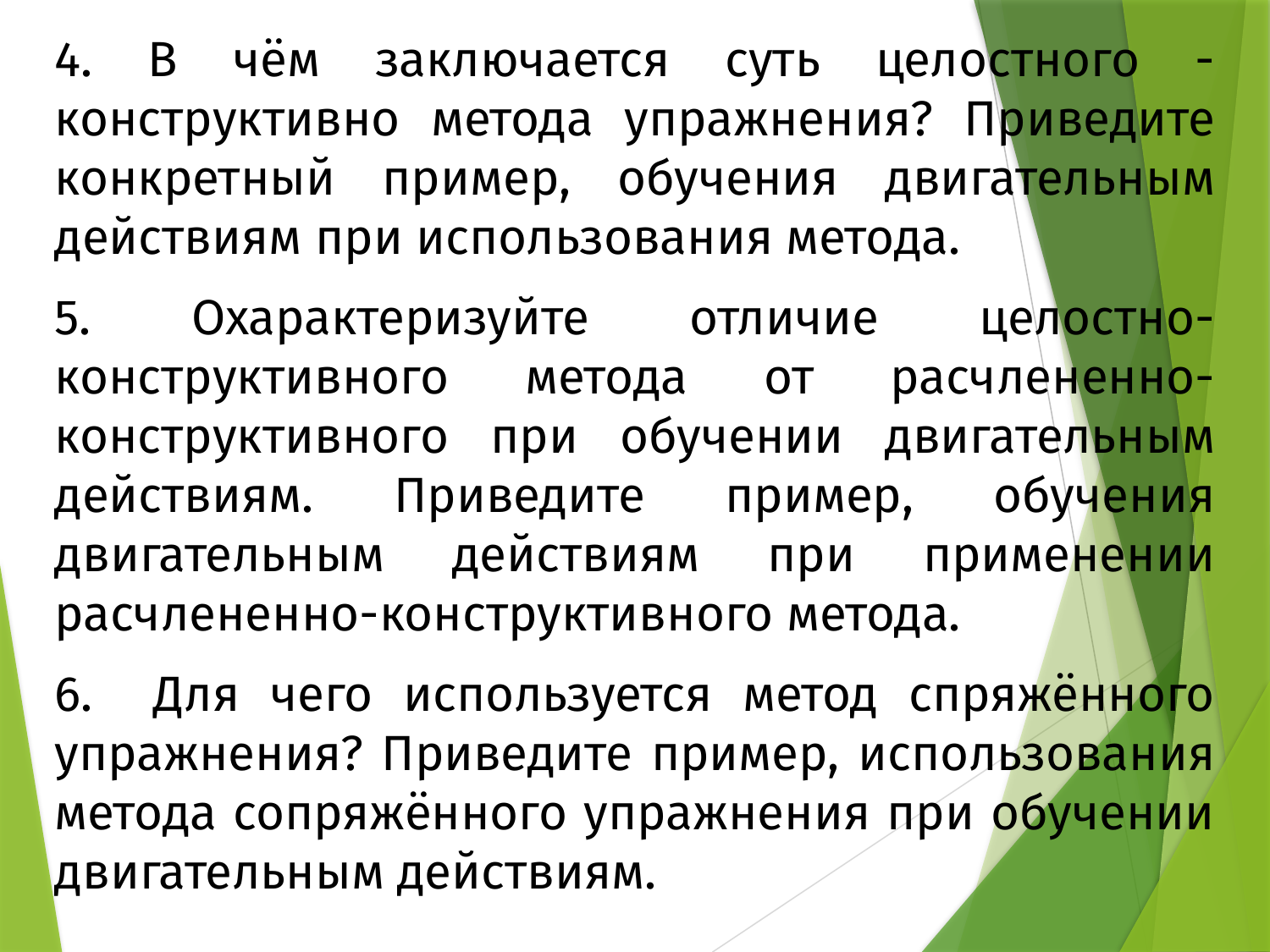

4. В чём заключается суть целостного -конструктивно метода упражнения? Приведите конкретный пример, обучения двигательным действиям при использования метода.
5. Охарактеризуйте отличие целостно-конструктивного метода от расчлененно-конструктивного при обучении двигательным действиям. Приведите пример, обучения двигательным действиям при применении расчлененно-конструктивного метода.
6.  Для чего используется метод спряжённого упражнения? Приведите пример, использования метода сопряжённого упражнения при обучении двигательным действиям.